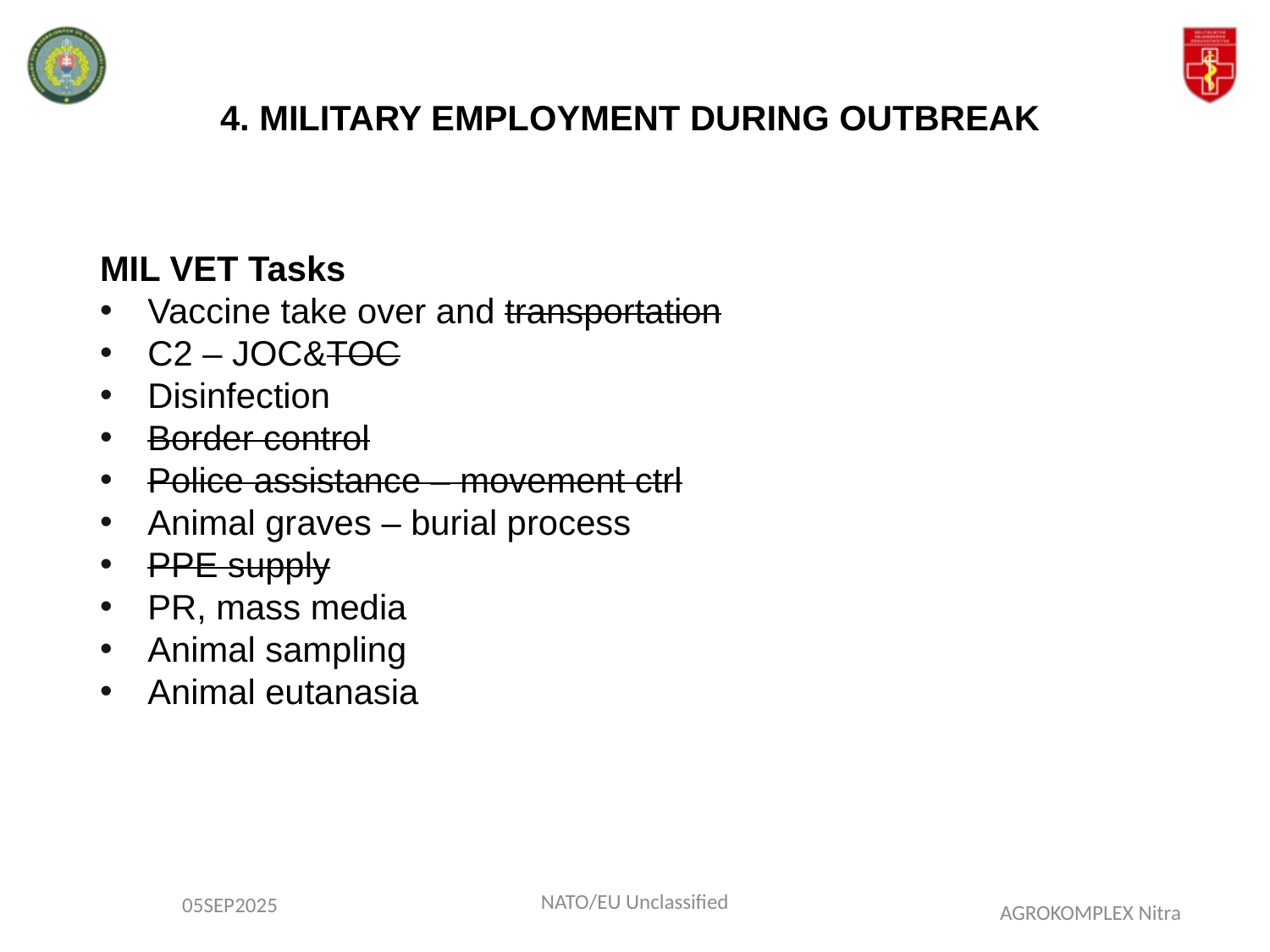

4. MILITARY EMPLOYMENT DURING OUTBREAK

MIL VET Tasks
Vaccine take over and transportation
C2 – JOC&TOC
Disinfection
Border control
Police assistance – movement ctrl
Animal graves – burial process
PPE supply
PR, mass media
Animal sampling
Animal eutanasia

NATO/EU Unclassified
05SEP2025
AGROKOMPLEX Nitra